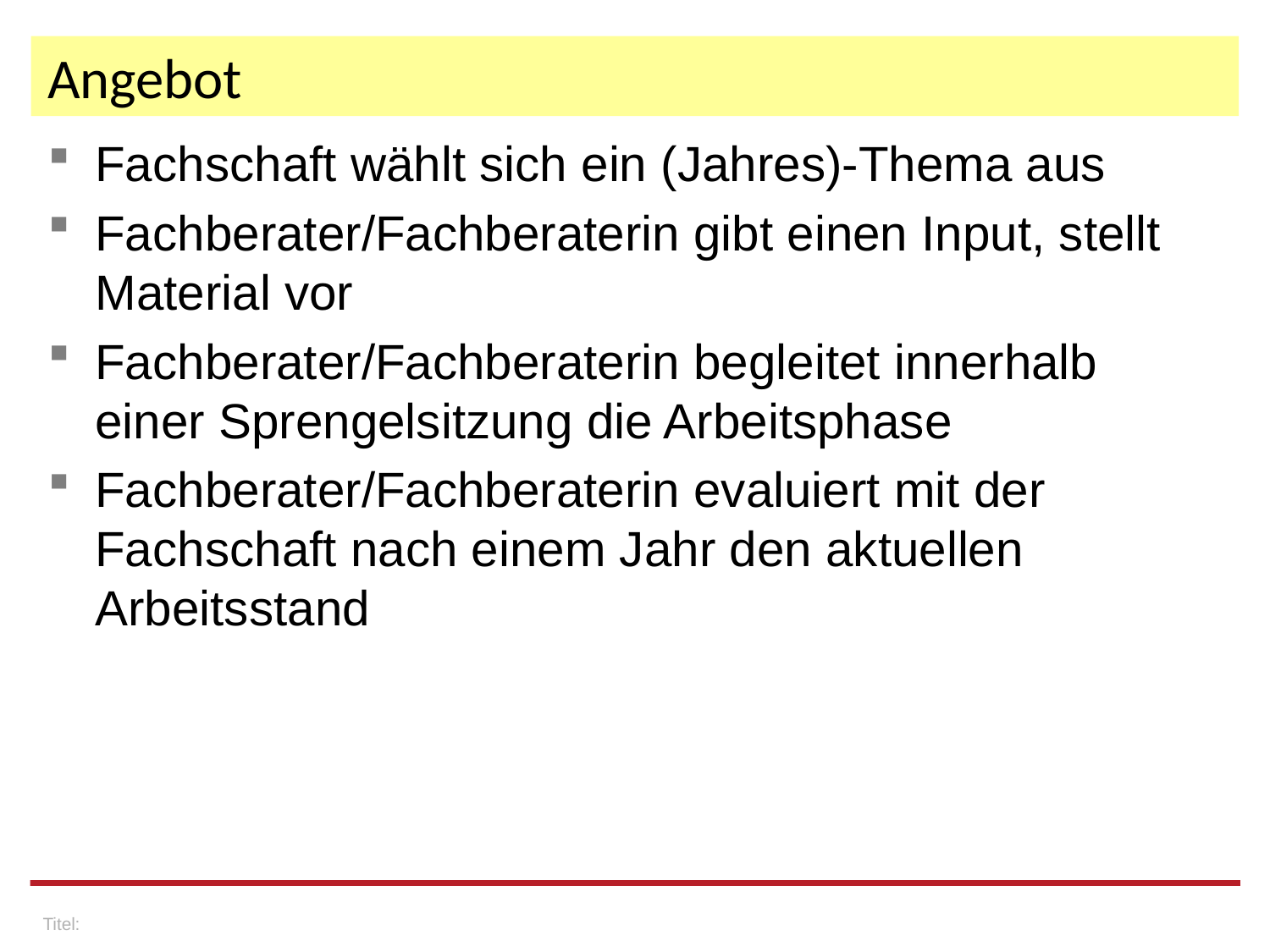

# Angebot
Fachschaft wählt sich ein (Jahres)-Thema aus
Fachberater/Fachberaterin gibt einen Input, stellt Material vor
Fachberater/Fachberaterin begleitet innerhalb einer Sprengelsitzung die Arbeitsphase
Fachberater/Fachberaterin evaluiert mit der Fachschaft nach einem Jahr den aktuellen Arbeitsstand
Titel: